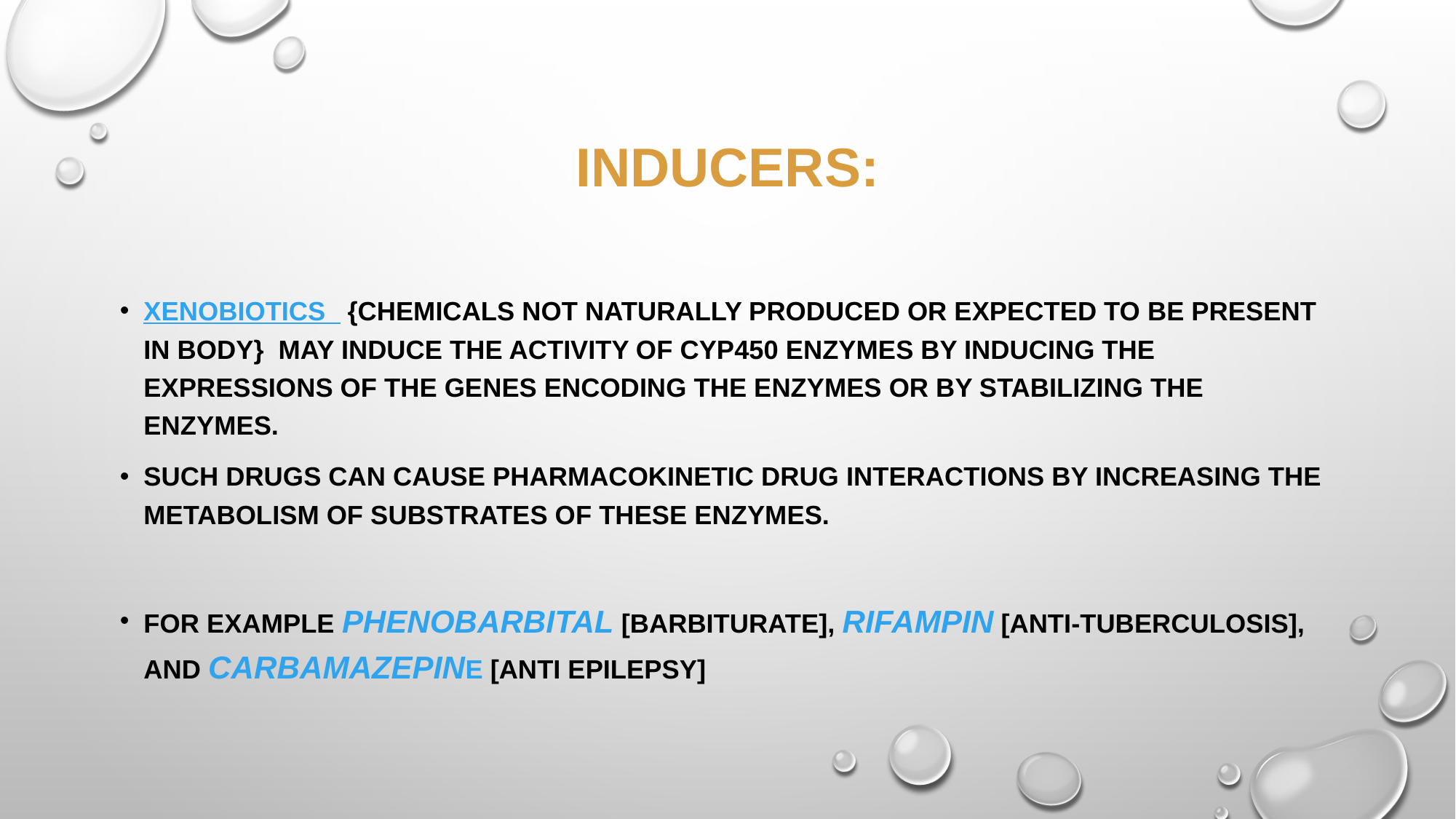

# INDUCERS:
Xenobiotics   {chemicals not naturally produced or expected to be present in body}  may induce the activity of CYP450 enzymes by inducing the expressions of the genes encoding the enzymes or by stabilizing the enzymes.
Such drugs can cause pharmacokinetic drug interactions by increasing the metabolism of substrates of these enzymes.

For example Phenobarbital [barbiturate], Rifampin [anti-tuberculosis], and Carbamazepine [anti epilepsy]